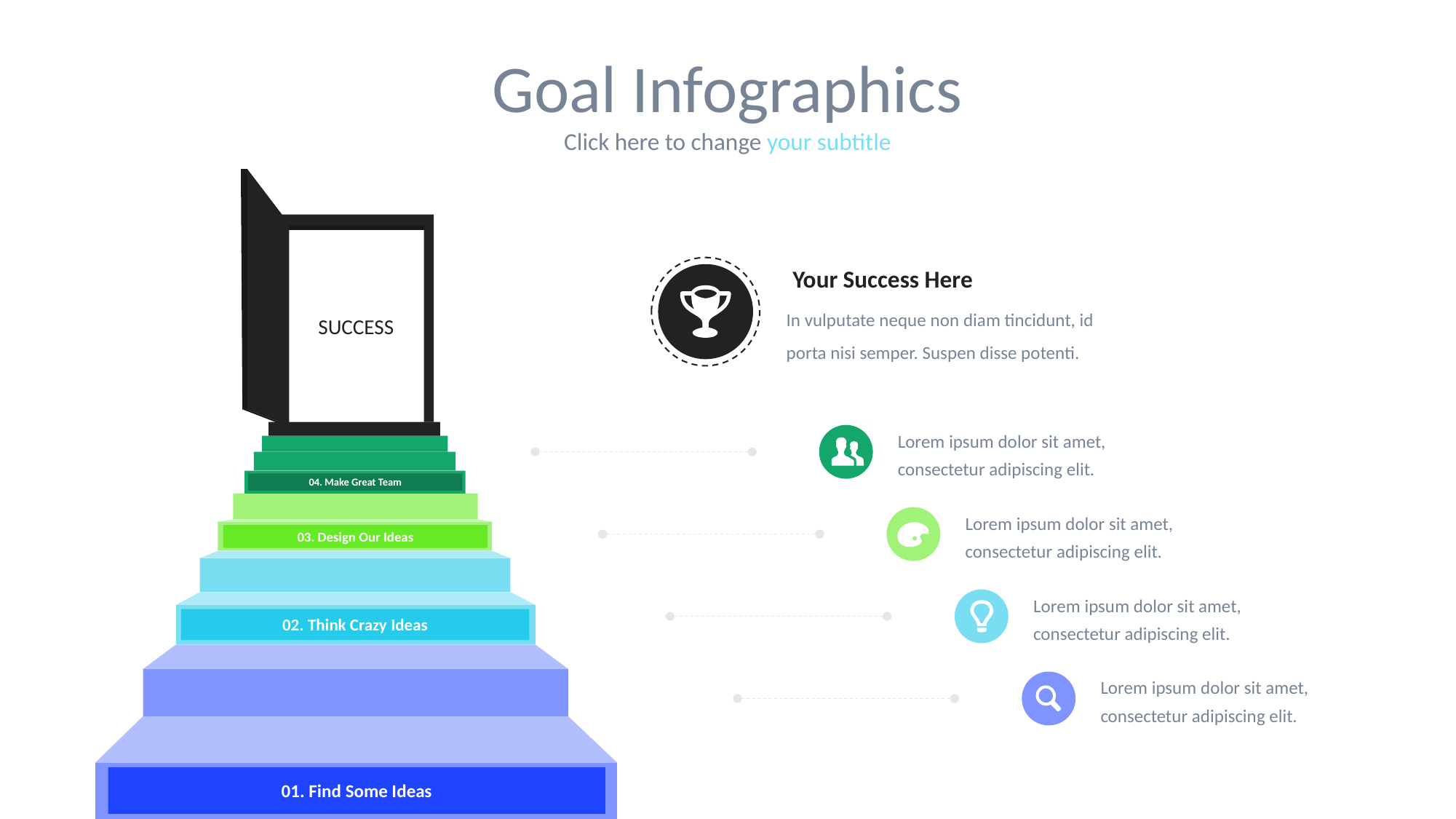

Goal Infographics
Click here to change your subtitle

SUCCESS

04. Make Great Team

03. Design Our Ideas

02. Think Crazy Ideas

01. Find Some Ideas

Your Success Here

In vulputate neque non diam tincidunt, id porta nisi semper. Suspen disse potenti.
Lorem ipsum dolor sit amet, consectetur adipiscing elit.

Lorem ipsum dolor sit amet, consectetur adipiscing elit.

Lorem ipsum dolor sit amet, consectetur adipiscing elit.

Lorem ipsum dolor sit amet, consectetur adipiscing elit.